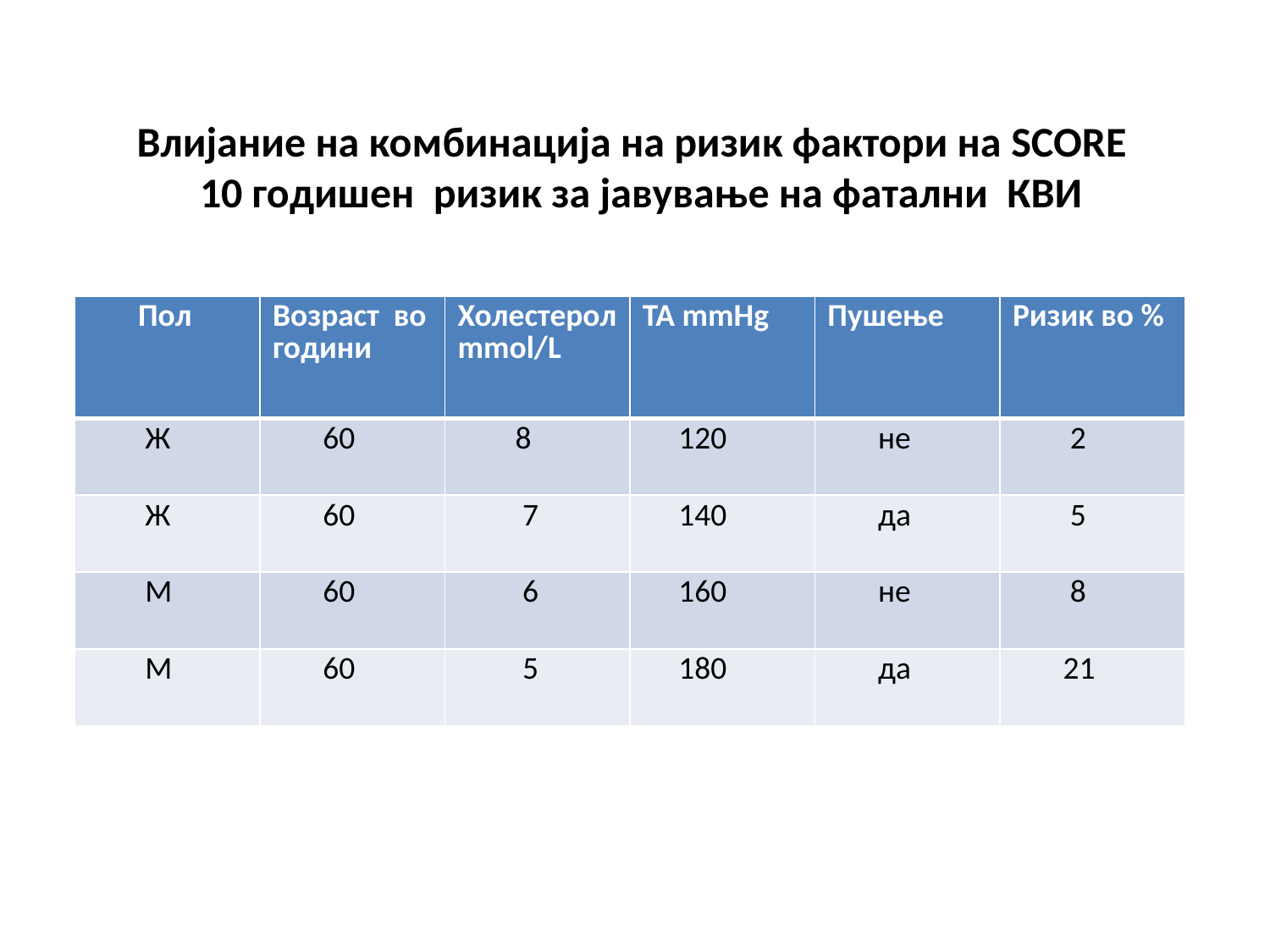

# Влијание на комбинација на ризик фактори на SCORE 10 годишен  ризик за јавување на фатални  КВИ
| Пол | Возраст во години | Холестерол mmol/L | TA mmHg | Пушење | Ризик во % |
| --- | --- | --- | --- | --- | --- |
| Ж | 60 | 8 | 120 | не | 2 |
| Ж | 60 | 7 | 140 | да | 5 |
| М | 60 | 6 | 160 | не | 8 |
| М | 60 | 5 | 180 | да | 21 |